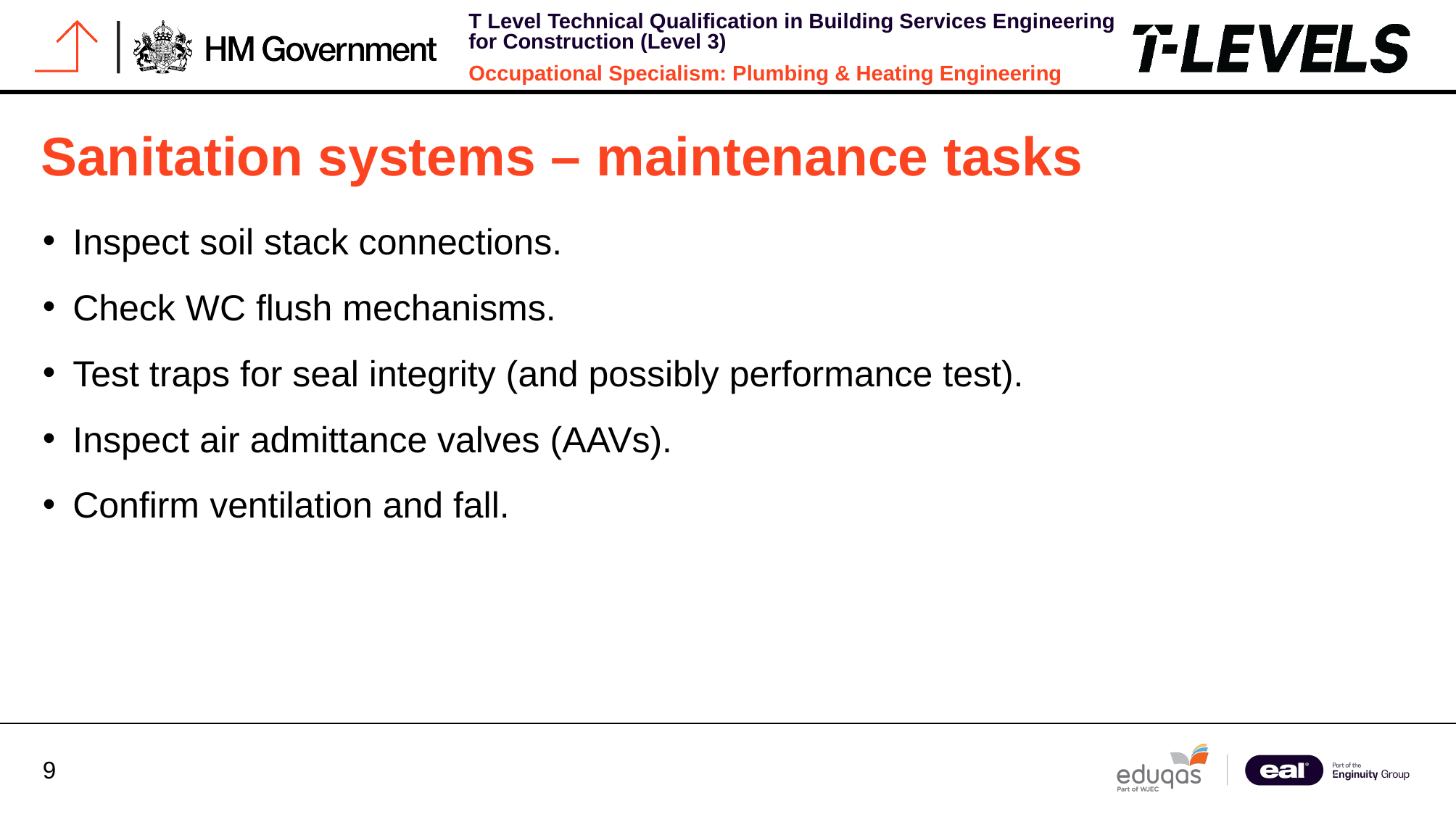

# Sanitation systems – maintenance tasks
Inspect soil stack connections.
Check WC flush mechanisms.
Test traps for seal integrity (and possibly performance test).
Inspect air admittance valves (AAVs).
Confirm ventilation and fall.